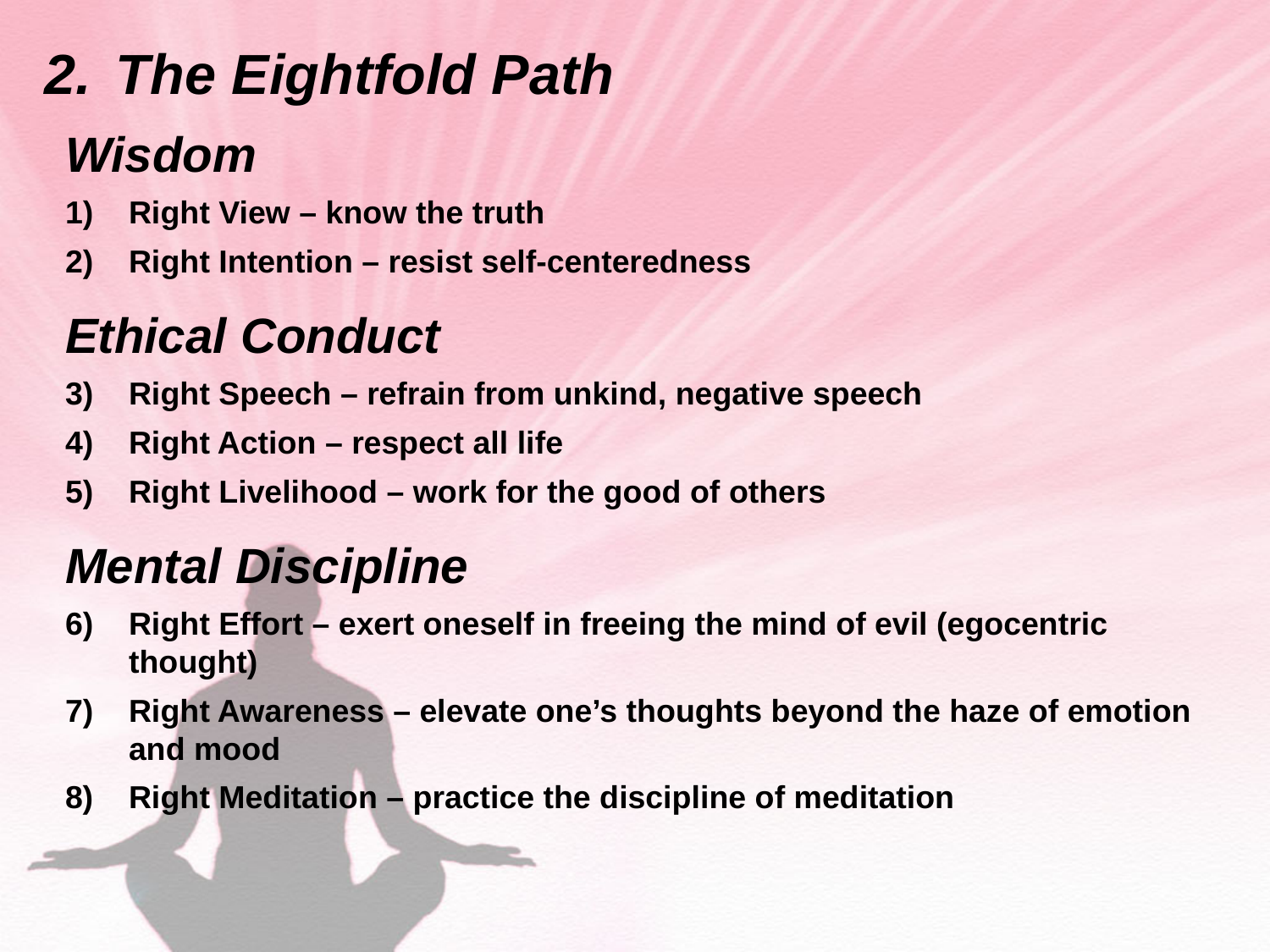

The Eightfold Path

Wisdom
Right View – know the truth
Right Intention – resist self-centeredness
Ethical Conduct
Right Speech – refrain from unkind, negative speech
Right Action – respect all life
Right Livelihood – work for the good of others
Mental Discipline
Right Effort – exert oneself in freeing the mind of evil (egocentric thought)
Right Awareness – elevate one’s thoughts beyond the haze of emotion and mood
8)	Right Meditation – practice the discipline of meditation